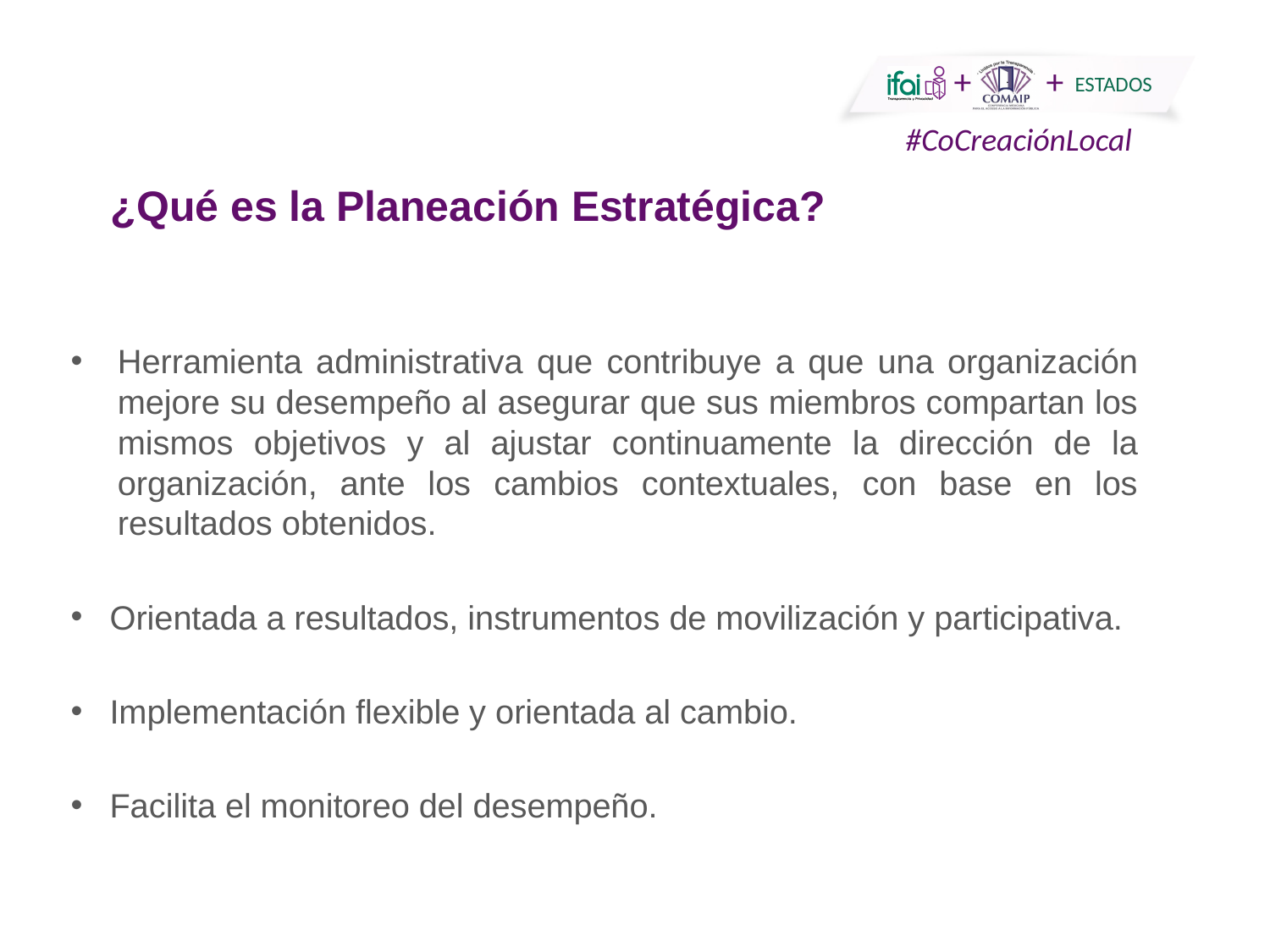

¿Qué es la Planeación Estratégica?

Herramienta administrativa que contribuye a que una organización mejore su desempeño al asegurar que sus miembros compartan los mismos objetivos y al ajustar continuamente la dirección de la organización, ante los cambios contextuales, con base en los resultados obtenidos.

Orientada a resultados, instrumentos de movilización y participativa.

Implementación flexible y orientada al cambio.

Facilita el monitoreo del desempeño.